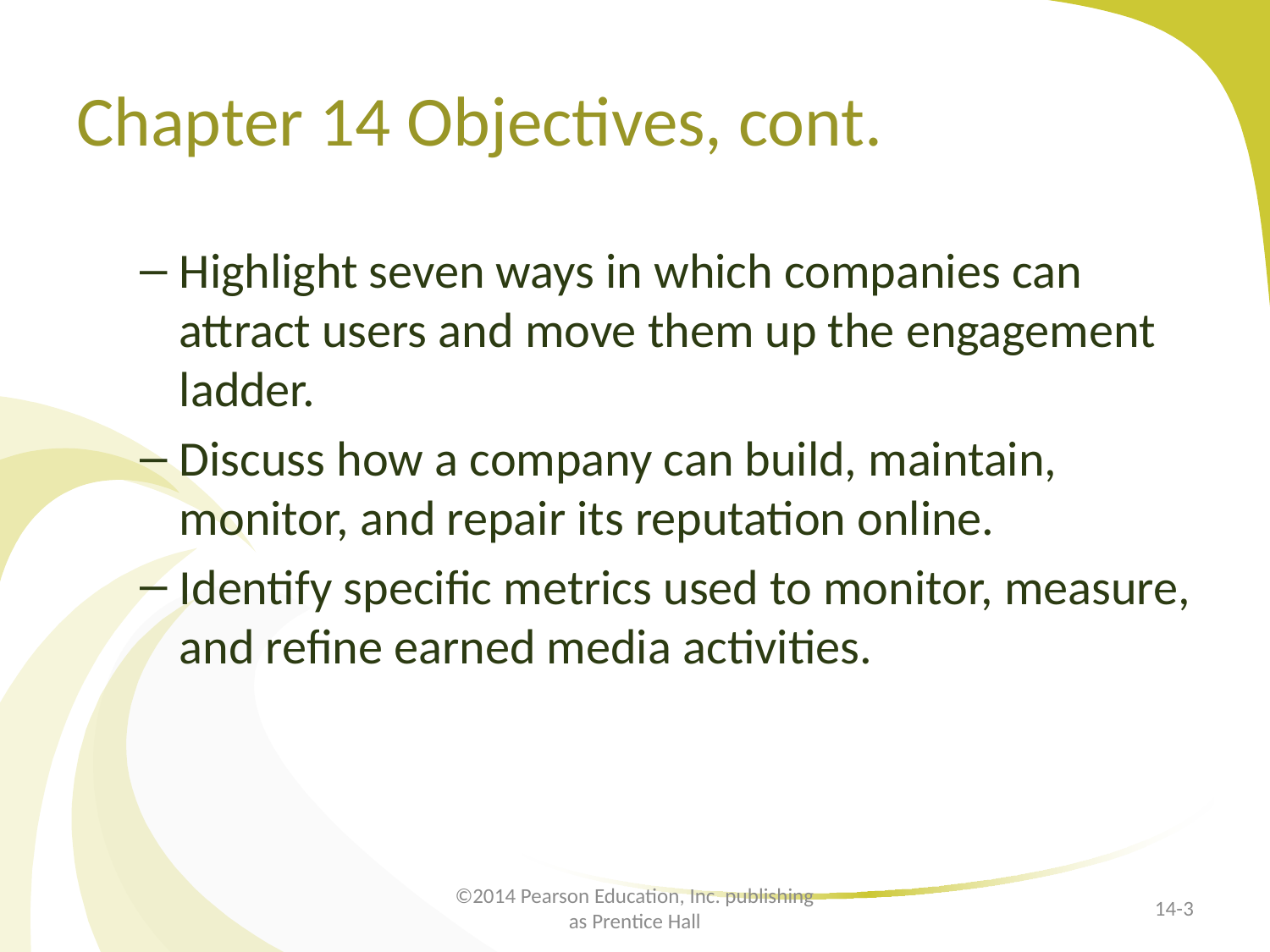

# Chapter 14 Objectives, cont.
Highlight seven ways in which companies can attract users and move them up the engagement ladder.
Discuss how a company can build, maintain, monitor, and repair its reputation online.
Identify specific metrics used to monitor, measure, and refine earned media activities.

©2014 Pearson Education, Inc. publishing as Prentice Hall
14-3